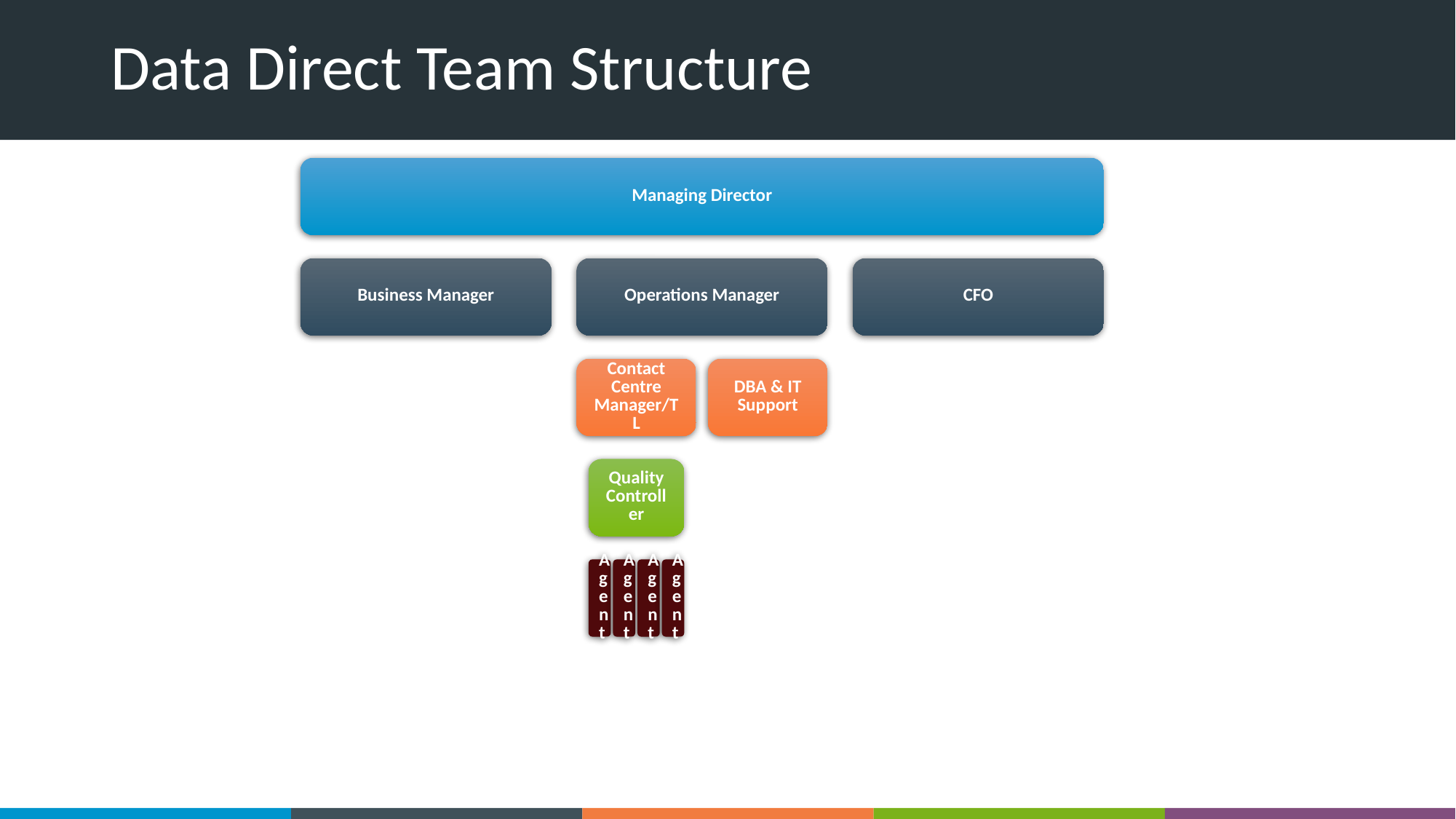

# Data Direct Team Structure
Managing Director
Business Manager
Contact Centre Manager/TL
CFO
Operations Manager
DBA & IT Support
Quality Controller
Agent
Agent
Agent
Agent